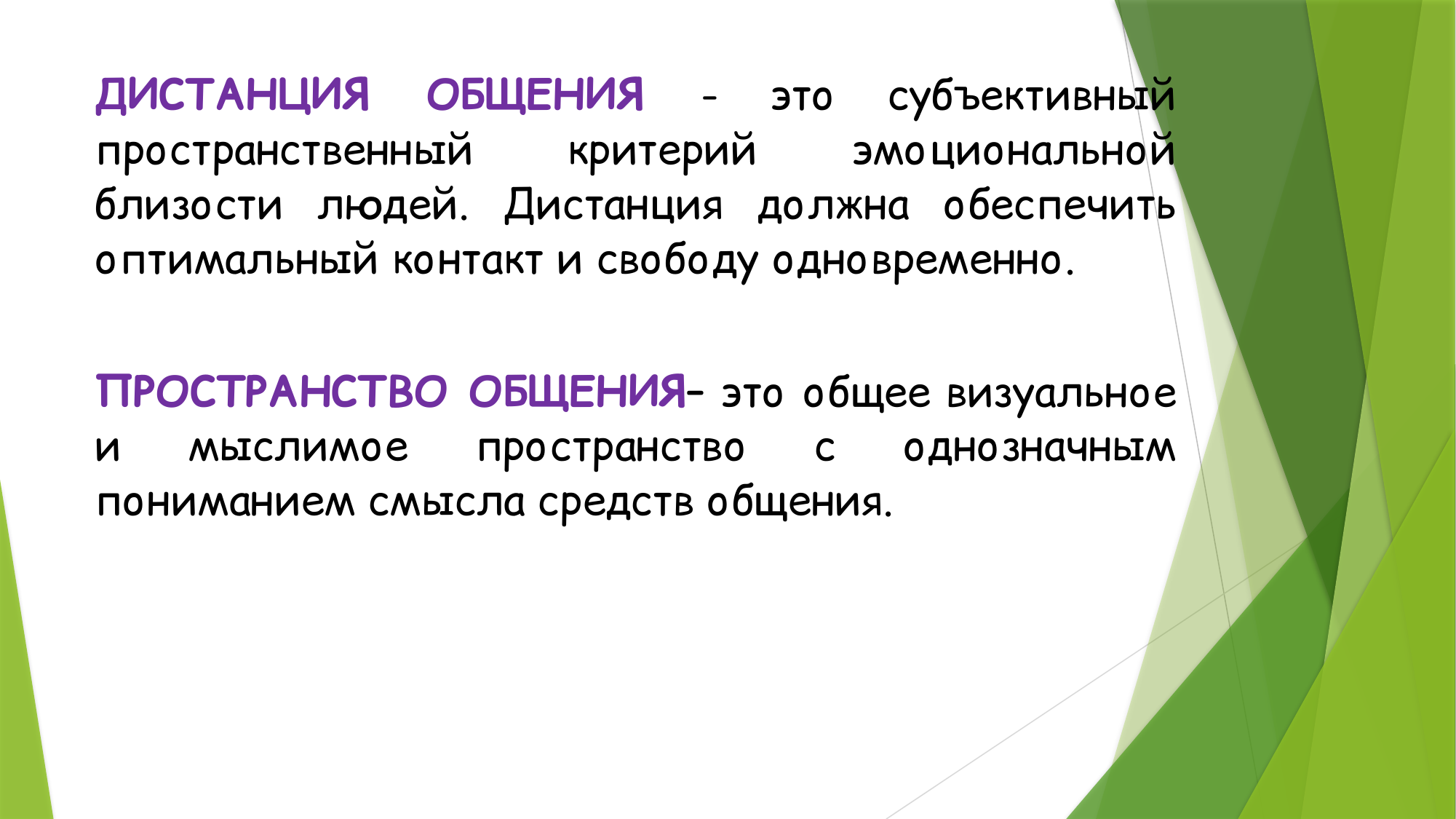

ДИСТАНЦИЯ ОБЩЕНИЯ - это субъективный пространственный критерий эмоциональной близости людей. Дистанция должна обеспечить оптимальный контакт и свободу одновременно.

ПРОСТРАНСТВО ОБЩЕНИЯ– это общее визуальное и мыслимое пространство с однозначным пониманием смысла средств общения.